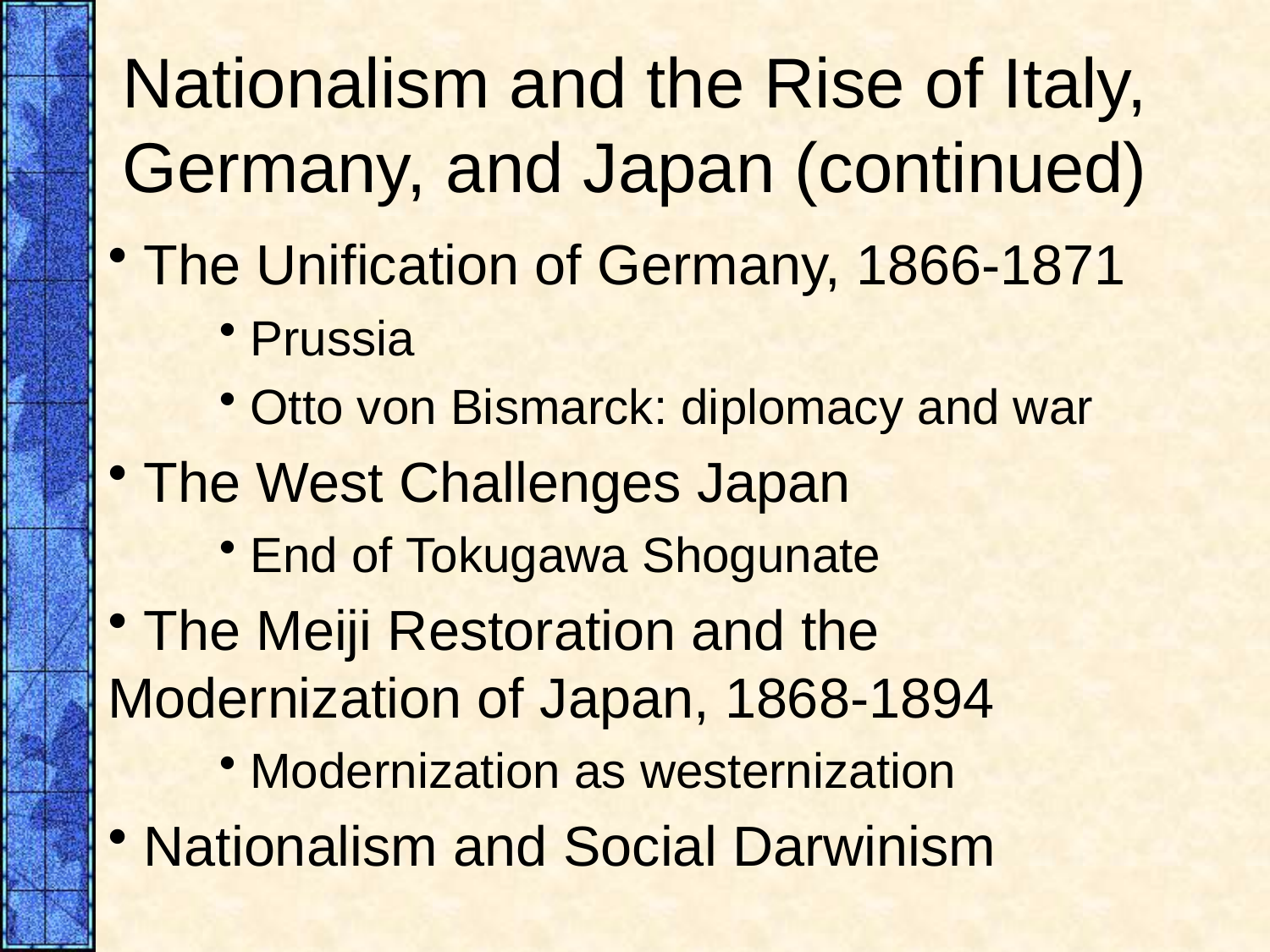

# Nationalism and the Rise of Italy, Germany, and Japan (continued)
 The Unification of Germany, 1866-1871
 Prussia
 Otto von Bismarck: diplomacy and war
 The West Challenges Japan
 End of Tokugawa Shogunate
 The Meiji Restoration and the Modernization of Japan, 1868-1894
 Modernization as westernization
 Nationalism and Social Darwinism